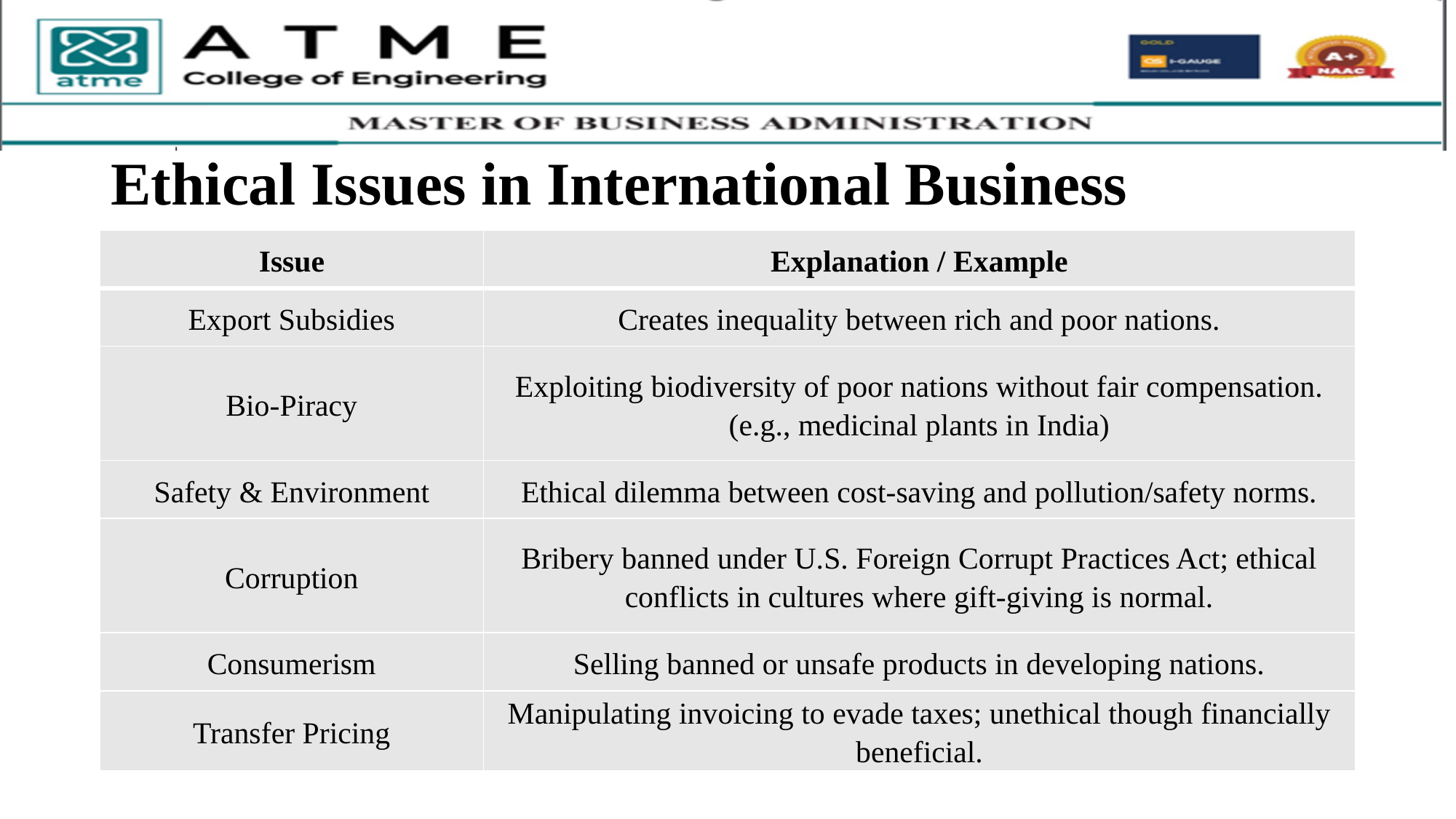

# Ethical Issues in International Business
| Issue | Explanation / Example |
| --- | --- |
| Export Subsidies | Creates inequality between rich and poor nations. |
| Bio-Piracy | Exploiting biodiversity of poor nations without fair compensation. (e.g., medicinal plants in India) |
| Safety & Environment | Ethical dilemma between cost-saving and pollution/safety norms. |
| Corruption | Bribery banned under U.S. Foreign Corrupt Practices Act; ethical conflicts in cultures where gift-giving is normal. |
| Consumerism | Selling banned or unsafe products in developing nations. |
| Transfer Pricing | Manipulating invoicing to evade taxes; unethical though financially beneficial. |